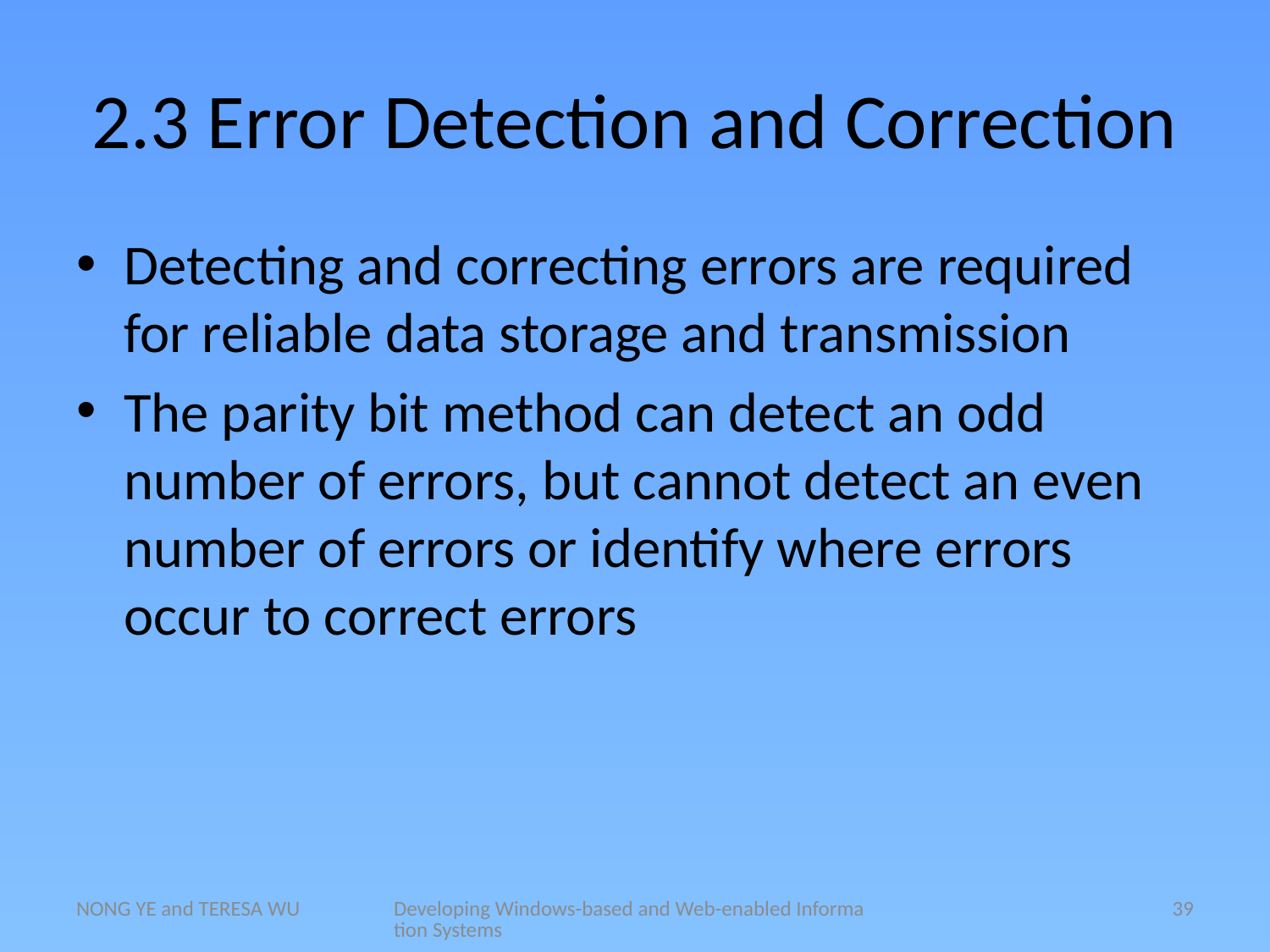

# 2.3 Error Detection and Correction
Detecting and correcting errors are required for reliable data storage and transmission
The parity bit method can detect an odd number of errors, but cannot detect an even number of errors or identify where errors occur to correct errors
NONG YE and TERESA WU
Developing Windows-based and Web-enabled Information Systems
39